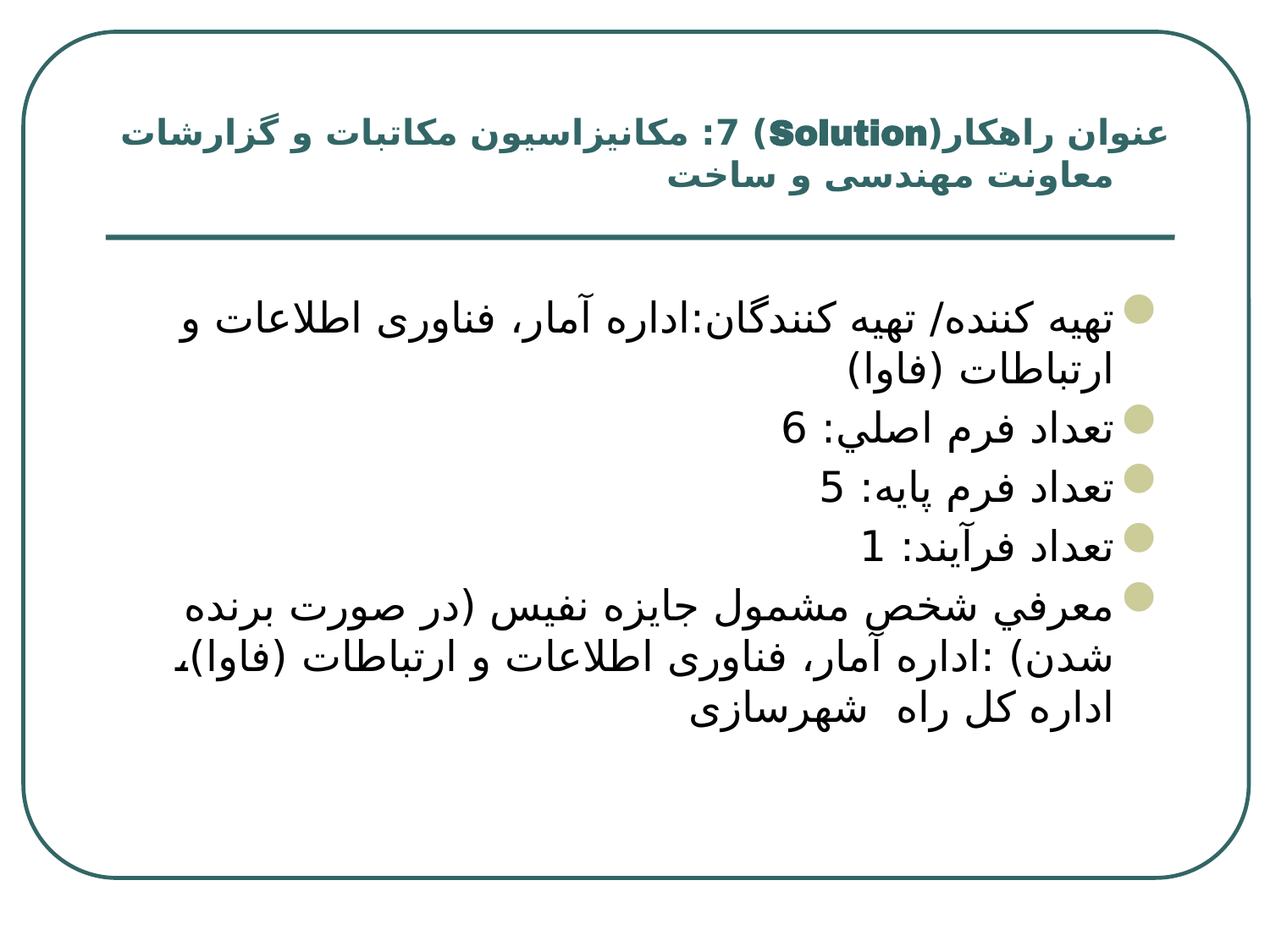

# عنوان راهكار(Solution) 7: مکانیزاسیون مکاتبات و گزارشات معاونت مهندسی و ساخت
تهيه كننده/ تهيه كنندگان:اداره آمار، فناوری اطلاعات و ارتباطات (فاوا)
تعداد فرم اصلي: 6
تعداد فرم پایه: 5
تعداد فرآیند: 1
معرفي شخص مشمول جايزه نفيس (در صورت برنده شدن) :اداره آمار، فناوری اطلاعات و ارتباطات (فاوا)، اداره کل راه  شهرسازی